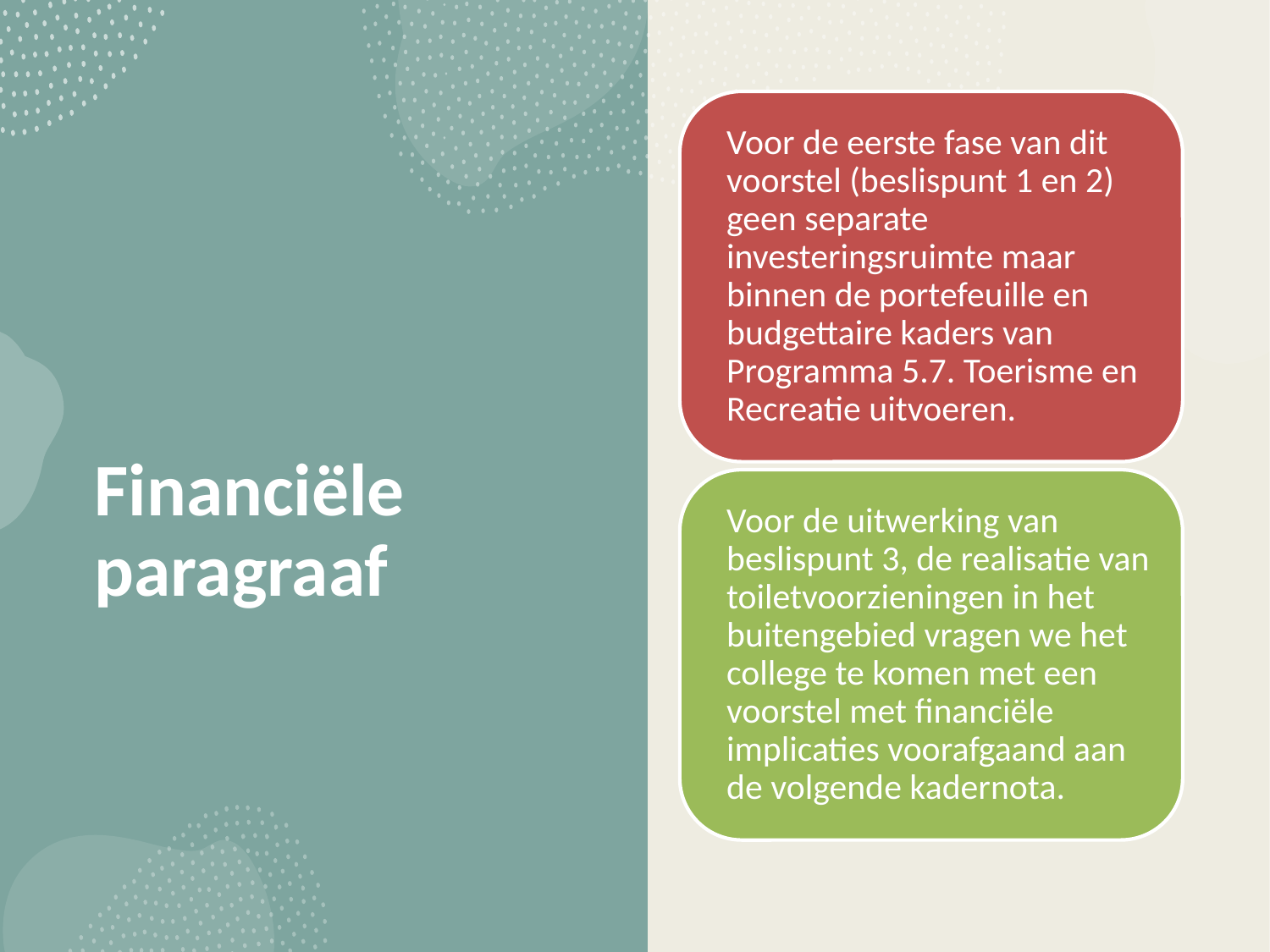

Voor de eerste fase van dit voorstel (beslispunt 1 en 2) geen separate investeringsruimte maar binnen de portefeuille en budgettaire kaders van Programma 5.7. Toerisme en Recreatie uitvoeren.
Voor de uitwerking van beslispunt 3, de realisatie van toiletvoorzieningen in het buitengebied vragen we het college te komen met een voorstel met financiële implicaties voorafgaand aan de volgende kadernota.
# Financiële paragraaf